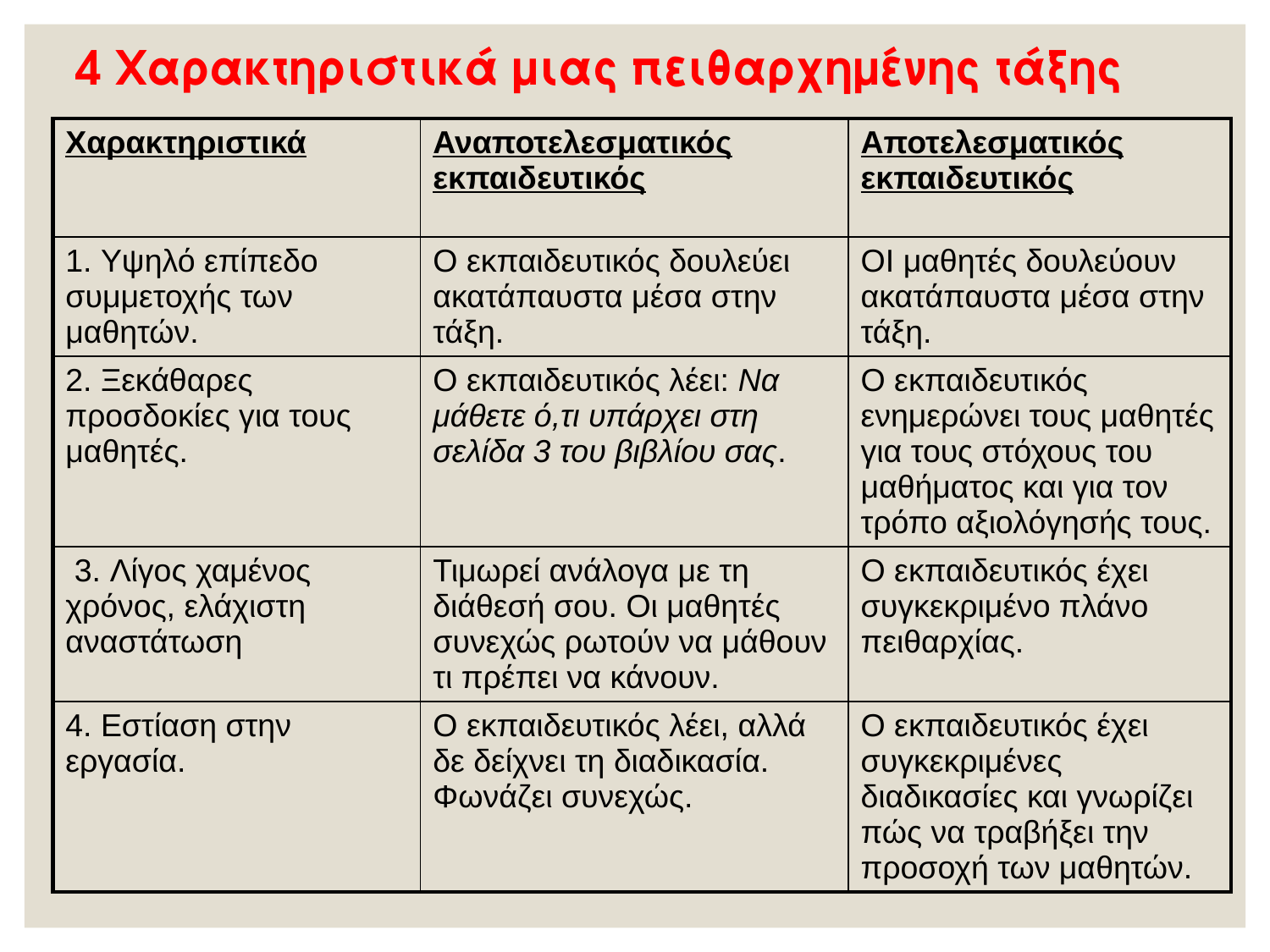

# 4 Χαρακτηριστικά μιας πειθαρχημένης τάξης
| Χαρακτηριστικά | Αναποτελεσματικός εκπαιδευτικός | Αποτελεσματικός εκπαιδευτικός |
| --- | --- | --- |
| 1. Υψηλό επίπεδο συμμετοχής των μαθητών. | Ο εκπαιδευτικός δουλεύει ακατάπαυστα μέσα στην τάξη. | ΟΙ μαθητές δουλεύουν ακατάπαυστα μέσα στην τάξη. |
| 2. Ξεκάθαρες προσδοκίες για τους μαθητές. | Ο εκπαιδευτικός λέει: Να μάθετε ό,τι υπάρχει στη σελίδα 3 του βιβλίου σας. | Ο εκπαιδευτικός ενημερώνει τους μαθητές για τους στόχους του μαθήματος και για τον τρόπο αξιολόγησής τους. |
| 3. Λίγος χαμένος χρόνος, ελάχιστη αναστάτωση | Τιμωρεί ανάλογα με τη διάθεσή σου. Οι μαθητές συνεχώς ρωτούν να μάθουν τι πρέπει να κάνουν. | Ο εκπαιδευτικός έχει συγκεκριμένο πλάνο πειθαρχίας. |
| 4. Εστίαση στην εργασία. | Ο εκπαιδευτικός λέει, αλλά δε δείχνει τη διαδικασία. Φωνάζει συνεχώς. | Ο εκπαιδευτικός έχει συγκεκριμένες διαδικασίες και γνωρίζει πώς να τραβήξει την προσοχή των μαθητών. |